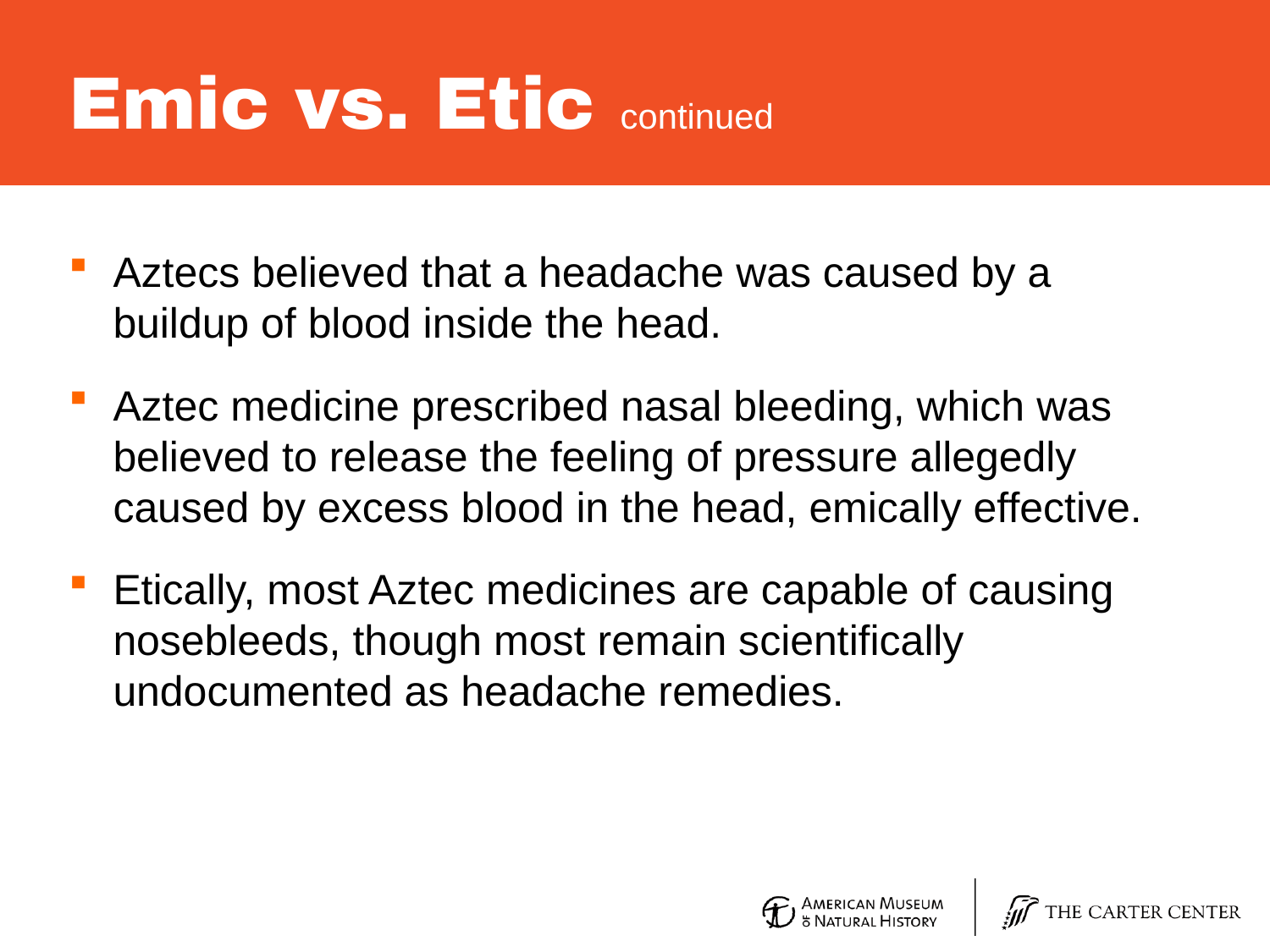

# Emic vs. Etic continued
Aztecs believed that a headache was caused by a buildup of blood inside the head.
Aztec medicine prescribed nasal bleeding, which was believed to release the feeling of pressure allegedly caused by excess blood in the head, emically effective.
Etically, most Aztec medicines are capable of causing nosebleeds, though most remain scientifically undocumented as headache remedies.